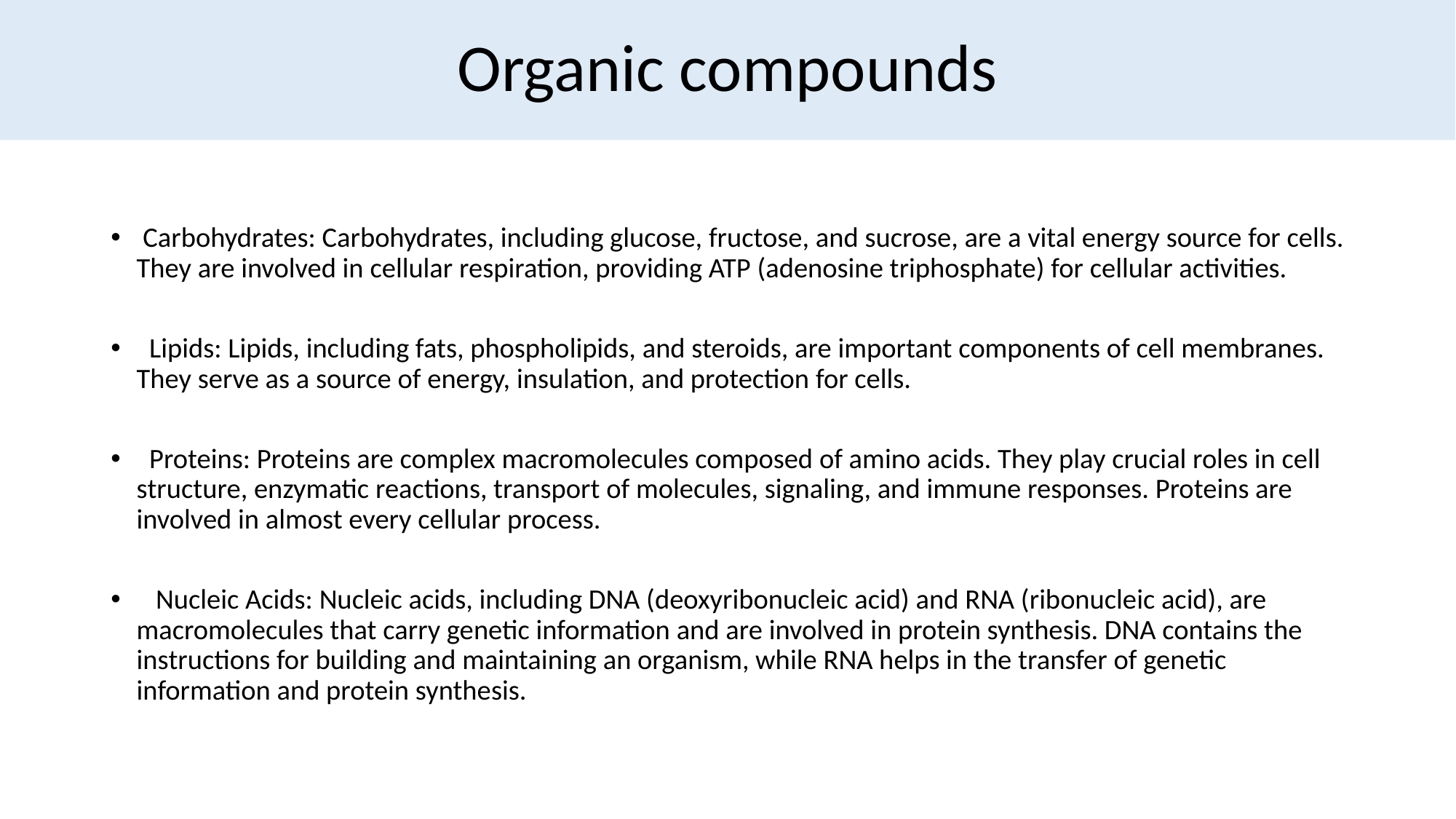

# Organic compounds
 Carbohydrates: Carbohydrates, including glucose, fructose, and sucrose, are a vital energy source for cells. They are involved in cellular respiration, providing ATP (adenosine triphosphate) for cellular activities.

  Lipids: Lipids, including fats, phospholipids, and steroids, are important components of cell membranes. They serve as a source of energy, insulation, and protection for cells.

  Proteins: Proteins are complex macromolecules composed of amino acids. They play crucial roles in cell structure, enzymatic reactions, transport of molecules, signaling, and immune responses. Proteins are involved in almost every cellular process.

   Nucleic Acids: Nucleic acids, including DNA (deoxyribonucleic acid) and RNA (ribonucleic acid), are macromolecules that carry genetic information and are involved in protein synthesis. DNA contains the instructions for building and maintaining an organism, while RNA helps in the transfer of genetic information and protein synthesis.